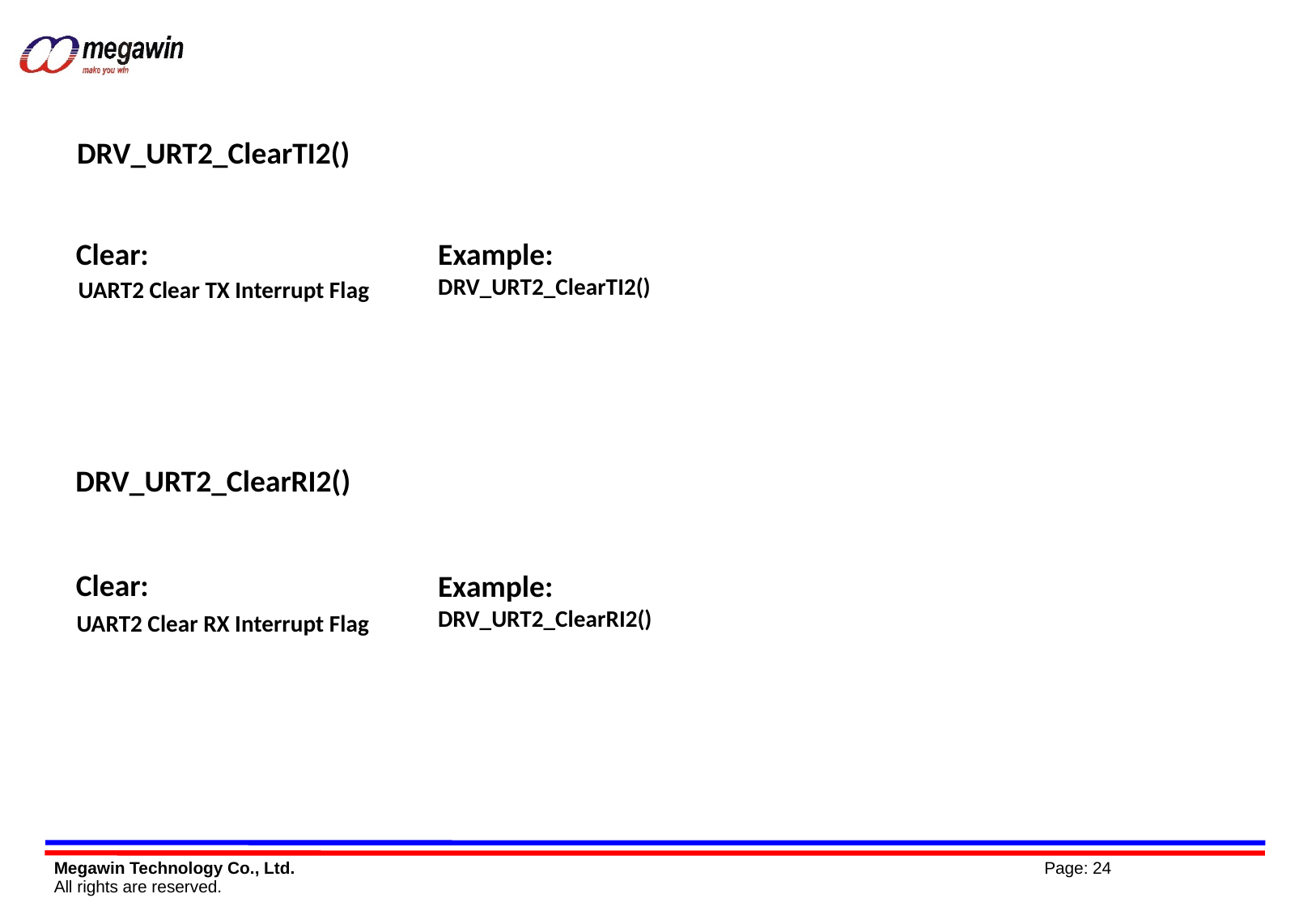

DRV_URT2_ClearTI2()
Clear:
Example:
DRV_URT2_ClearTI2()

UART2 Clear TX Interrupt Flag
DRV_URT2_ClearRI2()
Clear:
Example:
DRV_URT2_ClearRI2()
UART2 Clear RX Interrupt Flag